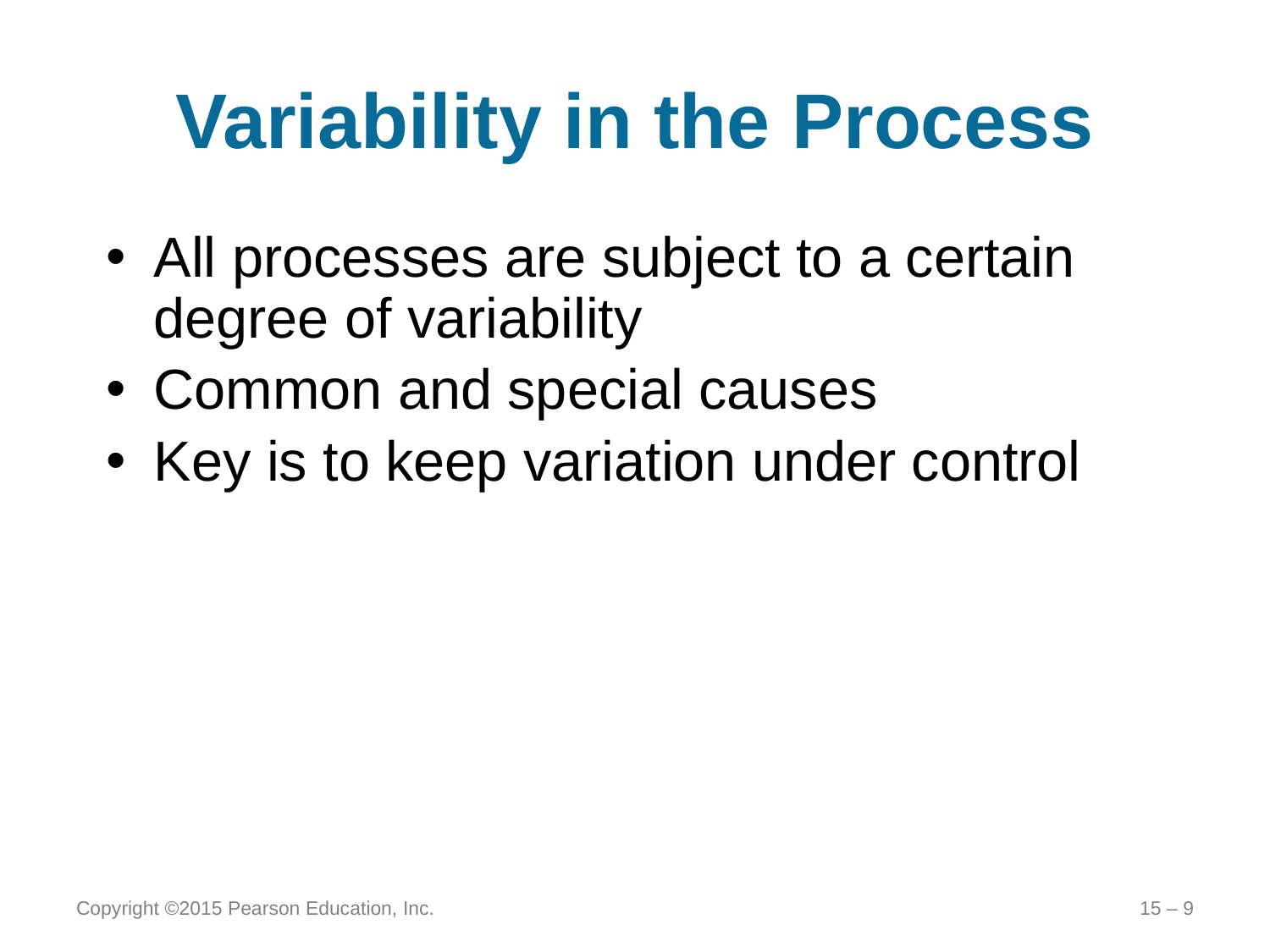

# Variability in the Process
All processes are subject to a certain degree of variability
Common and special causes
Key is to keep variation under control
Copyright ©2015 Pearson Education, Inc.
15 – 9